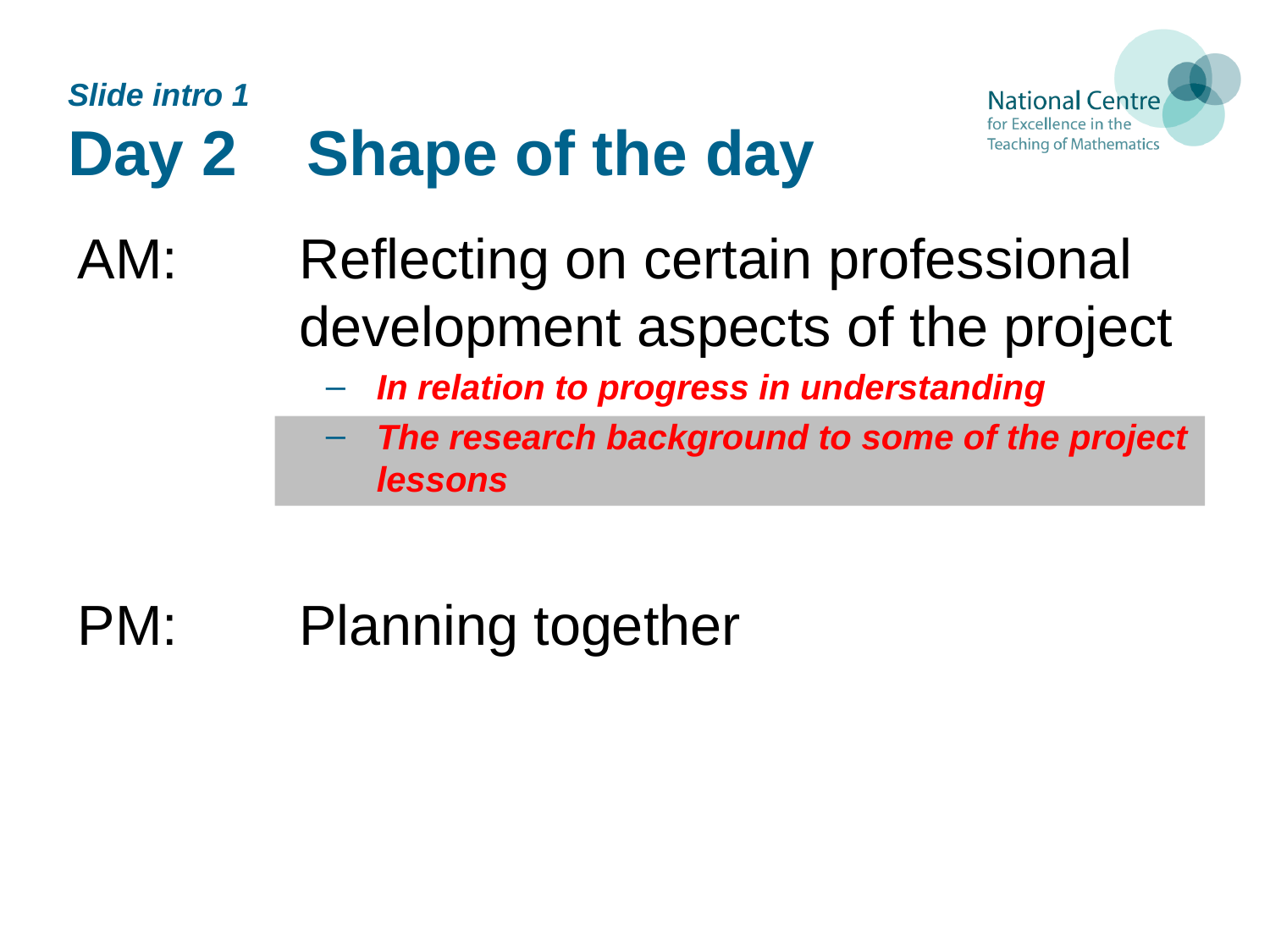

# Slide intro 1 Day 2    Shape of the day
AM:	   Reflecting on certain professional 	   development aspects of the project
In relation to progress in understanding
The research background to some of the project lessons

PM:	   Planning together